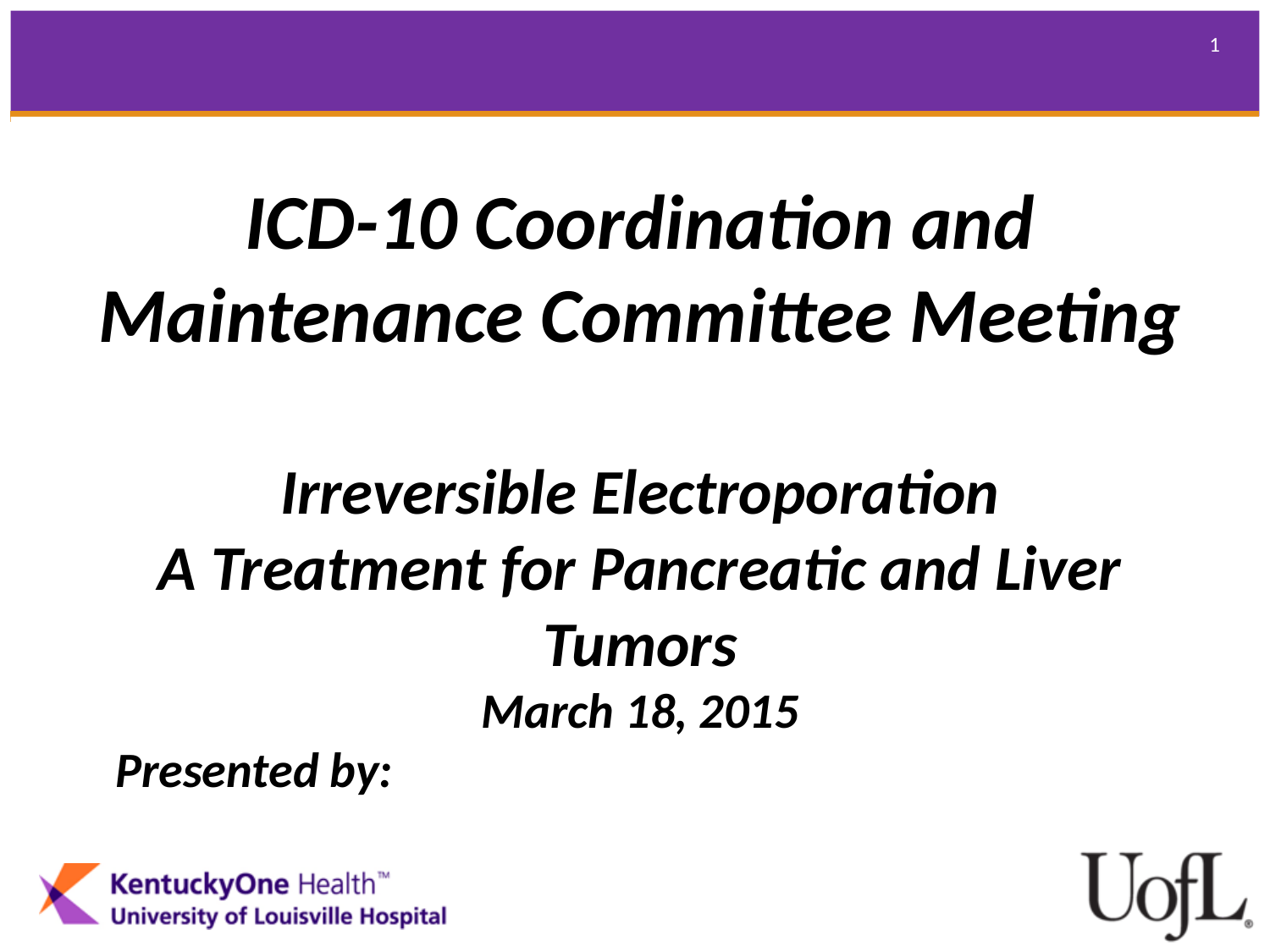

ICD-10 Coordination and Maintenance Committee Meeting
Irreversible Electroporation
A Treatment for Pancreatic and Liver Tumors
March 18, 2015
Presented by: Robert C.G. Martin, II, MD, PhD, FACS